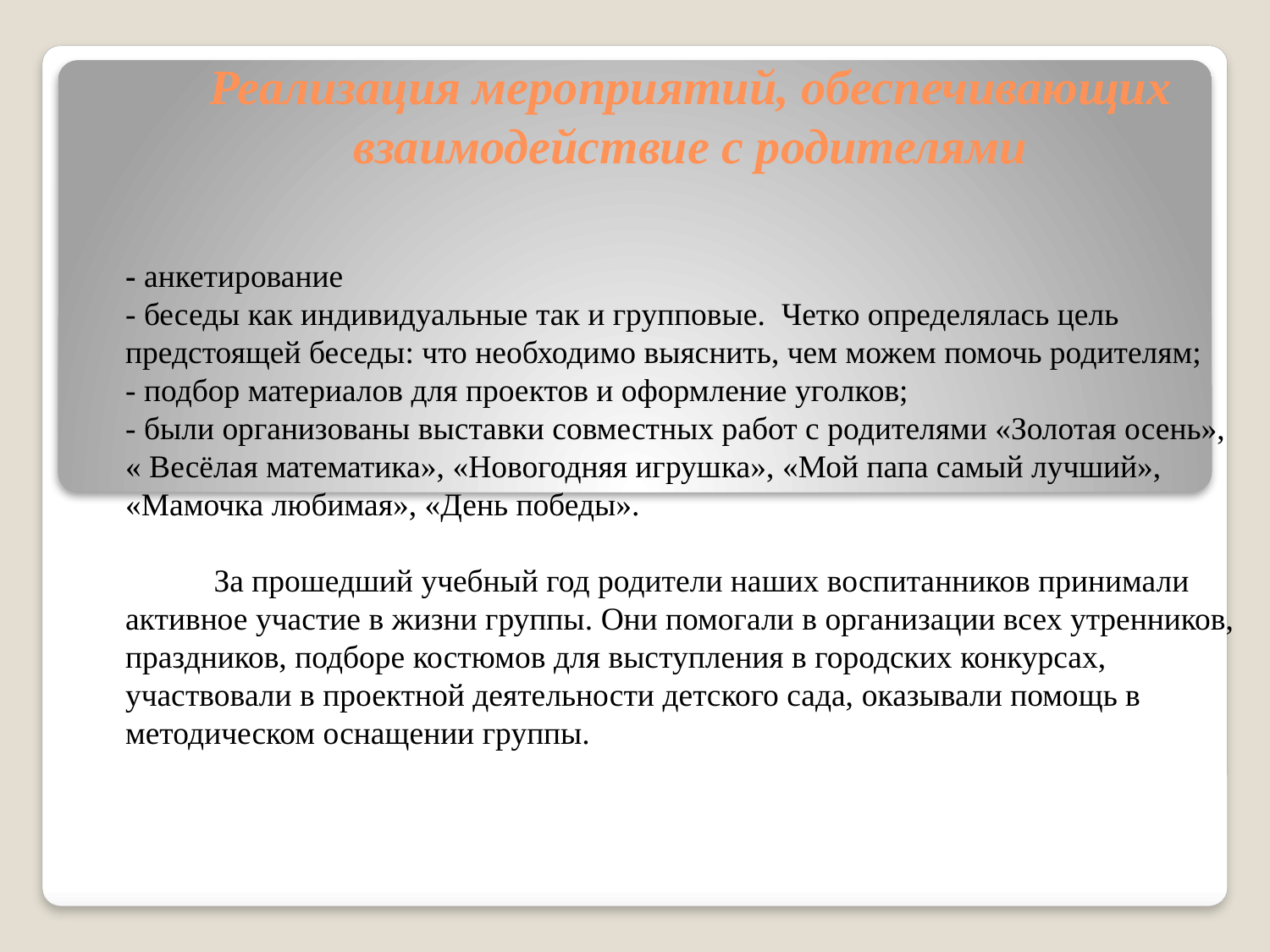

# Реализация мероприятий, обеспечивающих взаимодействие с родителями
- анкетирование
- беседы как индивидуальные так и групповые.  Четко определялась цель предстоящей беседы: что необходимо выяснить, чем можем помочь родителям;
- подбор материалов для проектов и оформление уголков;
- были организованы выставки совместных работ с родителями «Золотая осень», « Весёлая математика», «Новогодняя игрушка», «Мой папа самый лучший», «Мамочка любимая», «День победы».
           За прошедший учебный год родители наших воспитанников принимали активное участие в жизни группы. Они помогали в организации всех утренников, праздников, подборе костюмов для выступления в городских конкурсах,  участвовали в проектной деятельности детского сада, оказывали помощь в методическом оснащении группы.